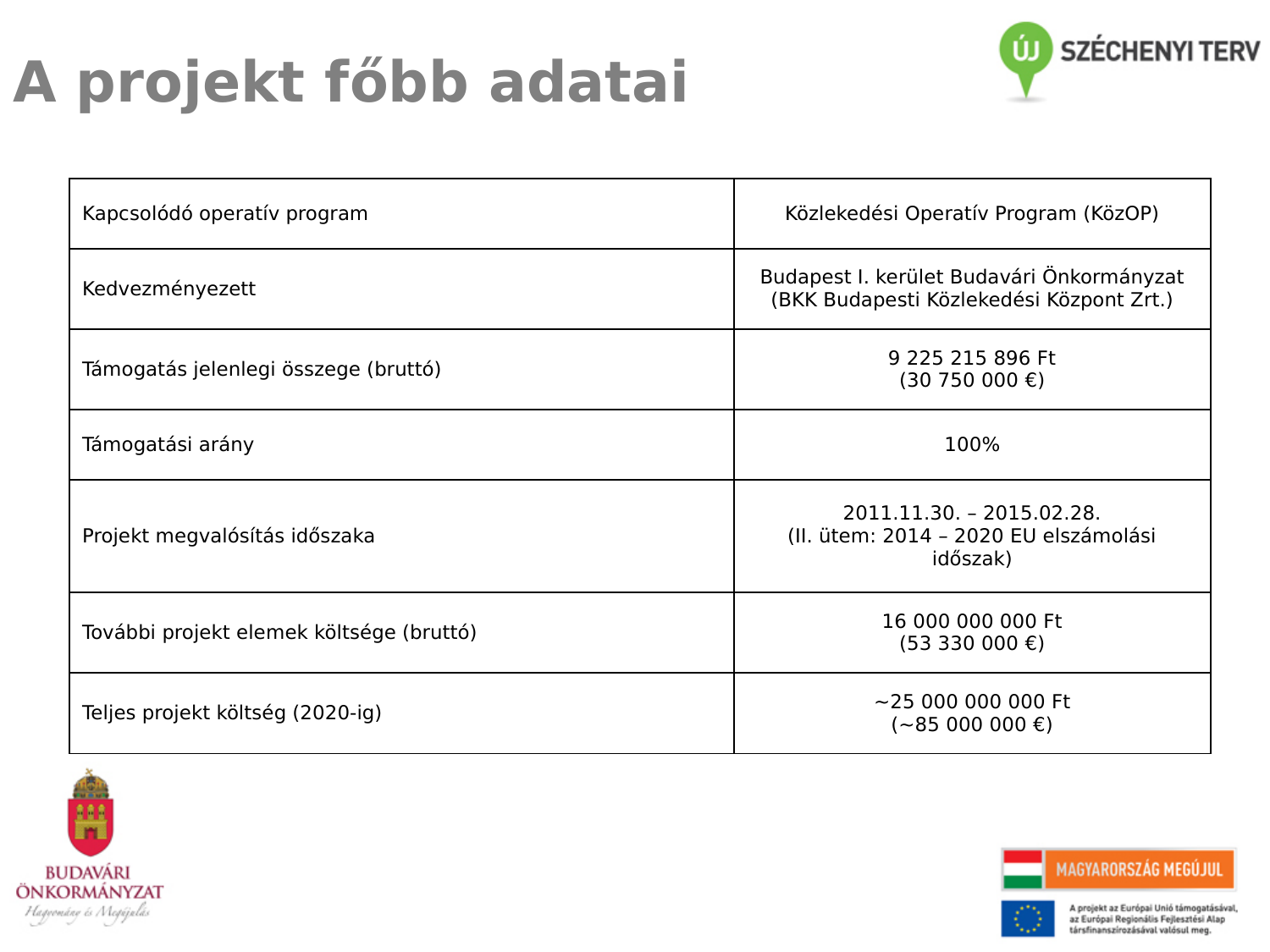

# A projekt főbb adatai
| Kapcsolódó operatív program | Közlekedési Operatív Program (KözOP) |
| --- | --- |
| Kedvezményezett | Budapest I. kerület Budavári Önkormányzat (BKK Budapesti Közlekedési Központ Zrt.) |
| Támogatás jelenlegi összege (bruttó) | 9 225 215 896 Ft (30 750 000 €) |
| Támogatási arány | 100% |
| Projekt megvalósítás időszaka | 2011.11.30. – 2015.02.28. (II. ütem: 2014 – 2020 EU elszámolási időszak) |
| További projekt elemek költsége (bruttó) | 16 000 000 000 Ft (53 330 000 €) |
| Teljes projekt költség (2020-ig) | ~25 000 000 000 Ft (~85 000 000 €) |